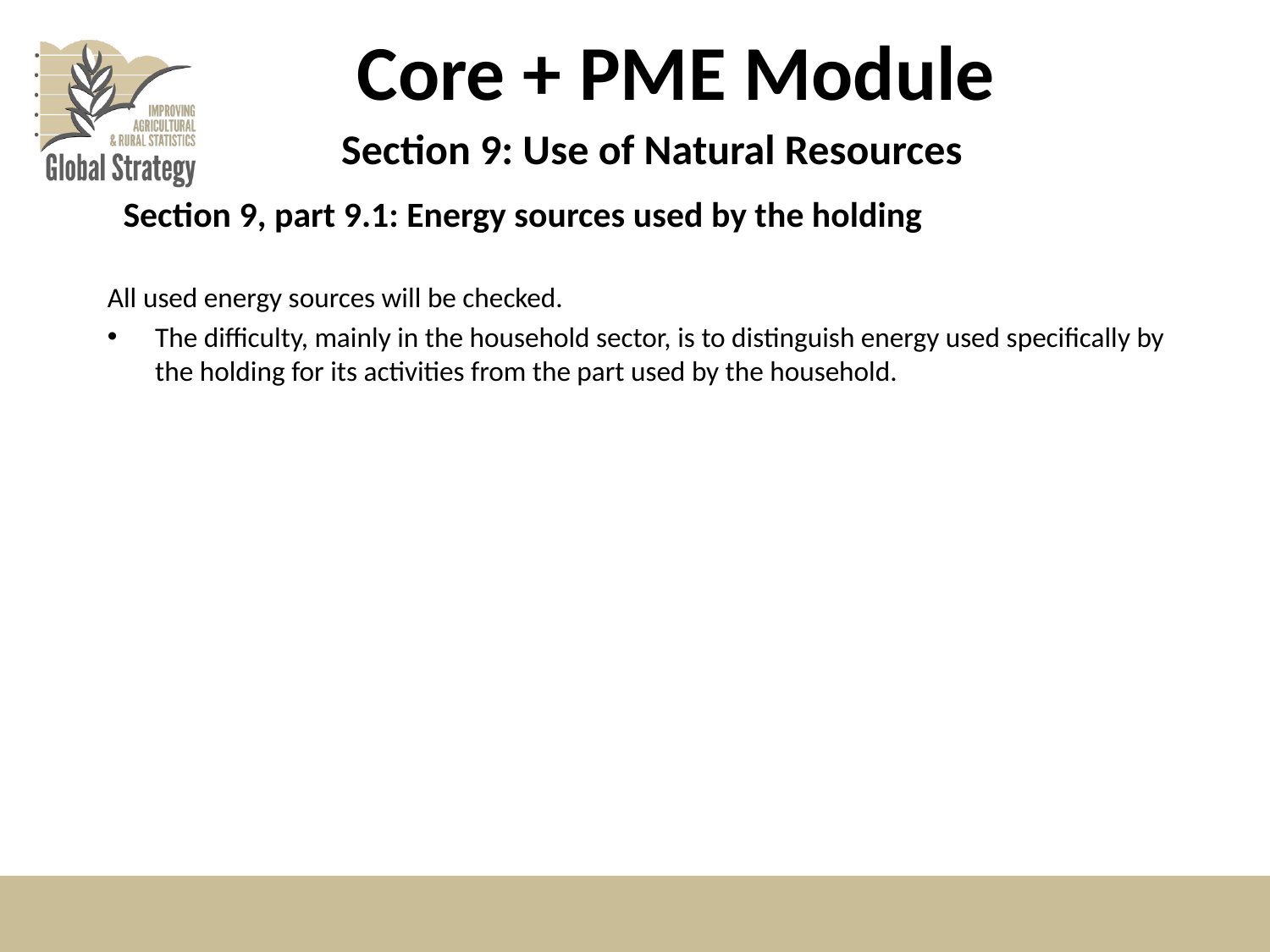

# Core + PME Module
Section 9: Use of Natural Resources

Section 9, part 9.1: Energy sources used by the holding

All used energy sources will be checked.
The difficulty, mainly in the household sector, is to distinguish energy used specifically by the holding for its activities from the part used by the household.